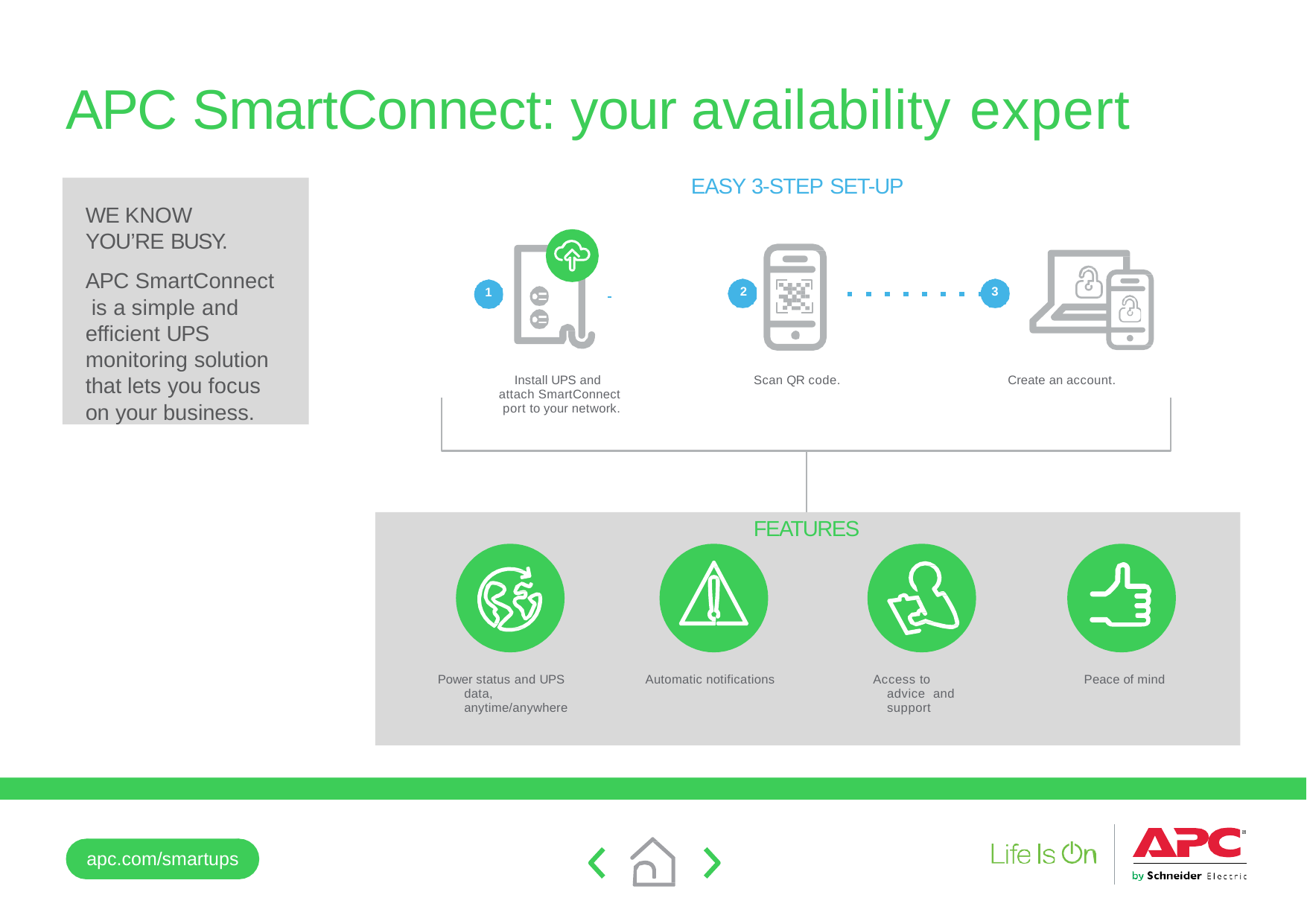

# APC SmartConnect: your availability expert
EASY 3-STEP SET-UP
WE KNOW  YOU’RE BUSY.
APC SmartConnect  is a simple and  efficient UPS  monitoring solution  that lets you focus  on your business.

 	2
3
1

Install UPS and  attach SmartConnect  port to your network.
Scan QR code.
Create an account.

FEATURES

Power status and UPS data,  anytime/anywhere
Automatic notifications
Access to advice  and support
Peace of mind

apc.com/smartups